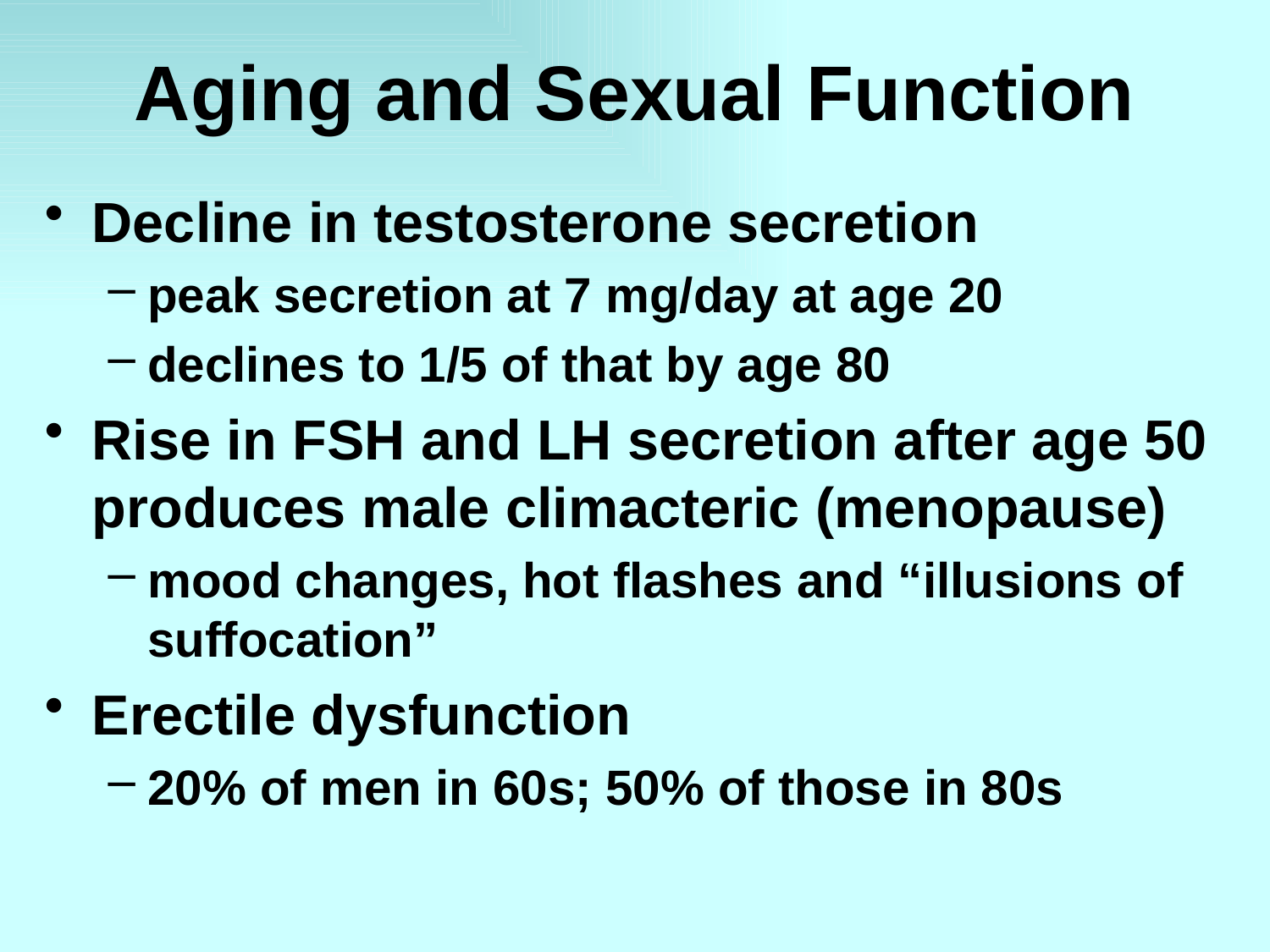

# Aging and Sexual Function
Decline in testosterone secretion
peak secretion at 7 mg/day at age 20
declines to 1/5 of that by age 80
Rise in FSH and LH secretion after age 50 produces male climacteric (menopause)
mood changes, hot flashes and “illusions of suffocation”
Erectile dysfunction
20% of men in 60s; 50% of those in 80s